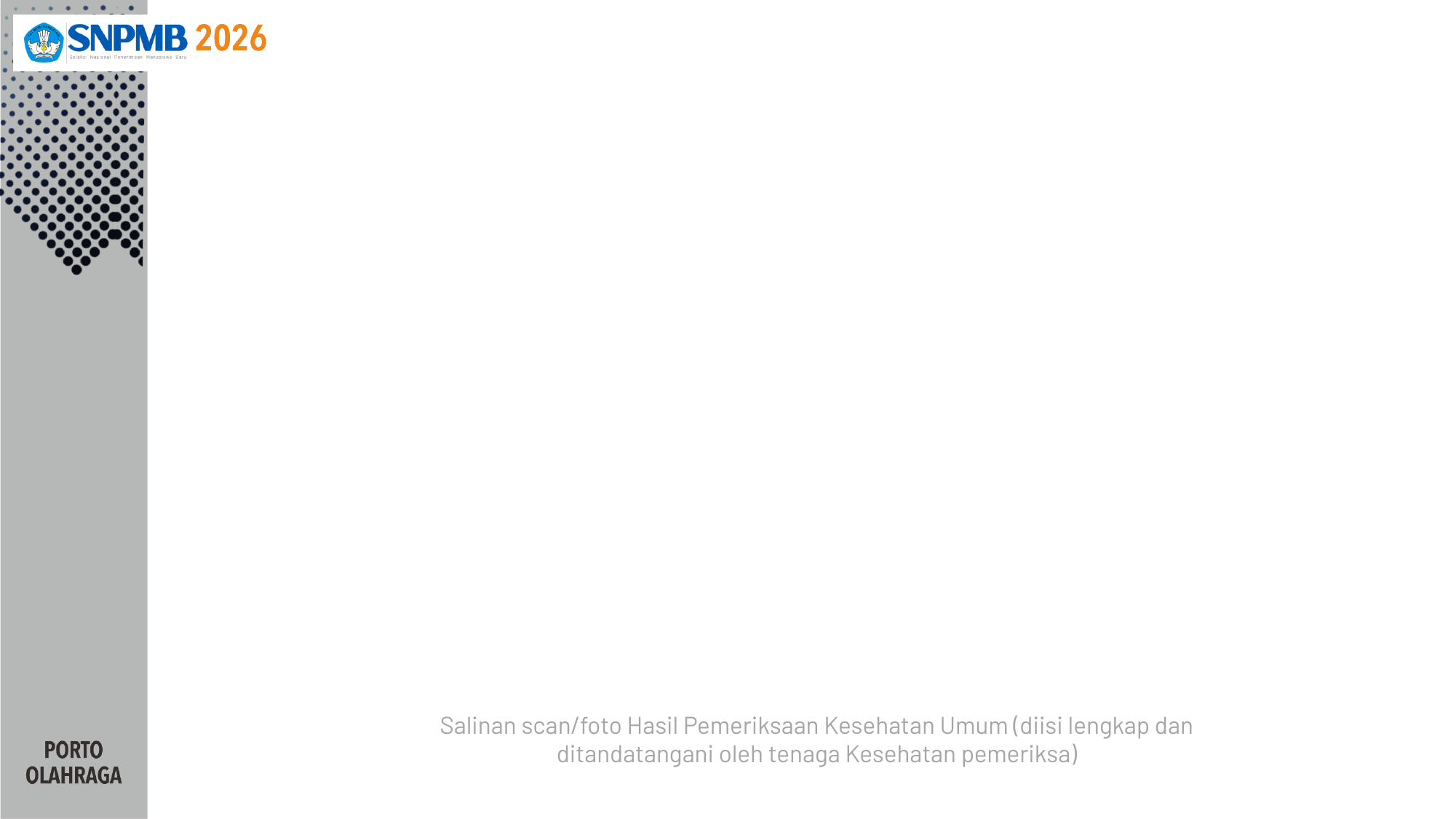

Salinan scan/foto Hasil Pemeriksaan Kesehatan Umum (diisi lengkap dan ditandatangani oleh tenaga Kesehatan pemeriksa)